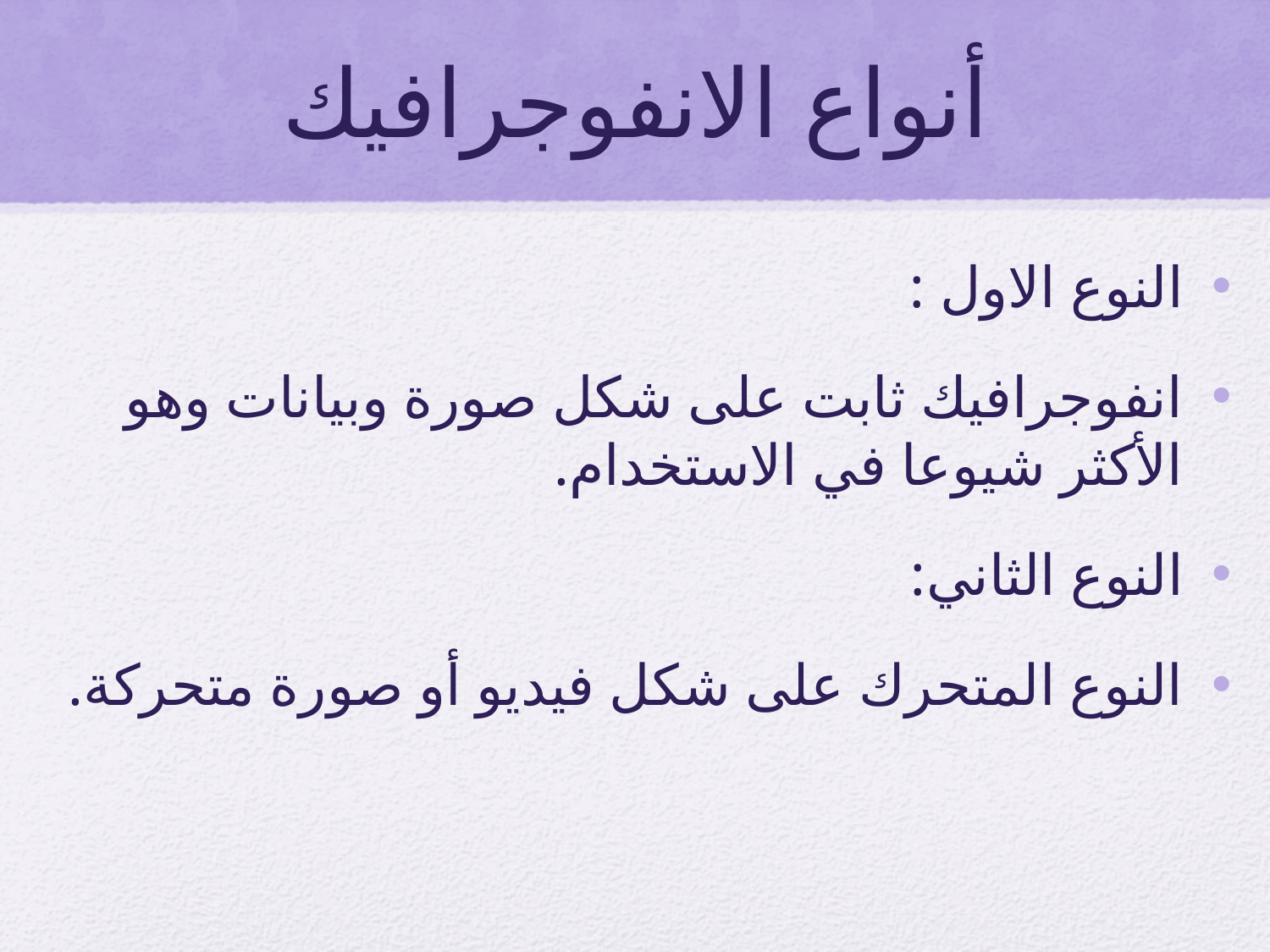

# أنواع الانفوجرافيك
النوع الاول :
انفوجرافيك ثابت على شكل صورة وبيانات وهو الأكثر شيوعا في الاستخدام.
النوع الثاني:
النوع المتحرك على شكل فيديو أو صورة متحركة.